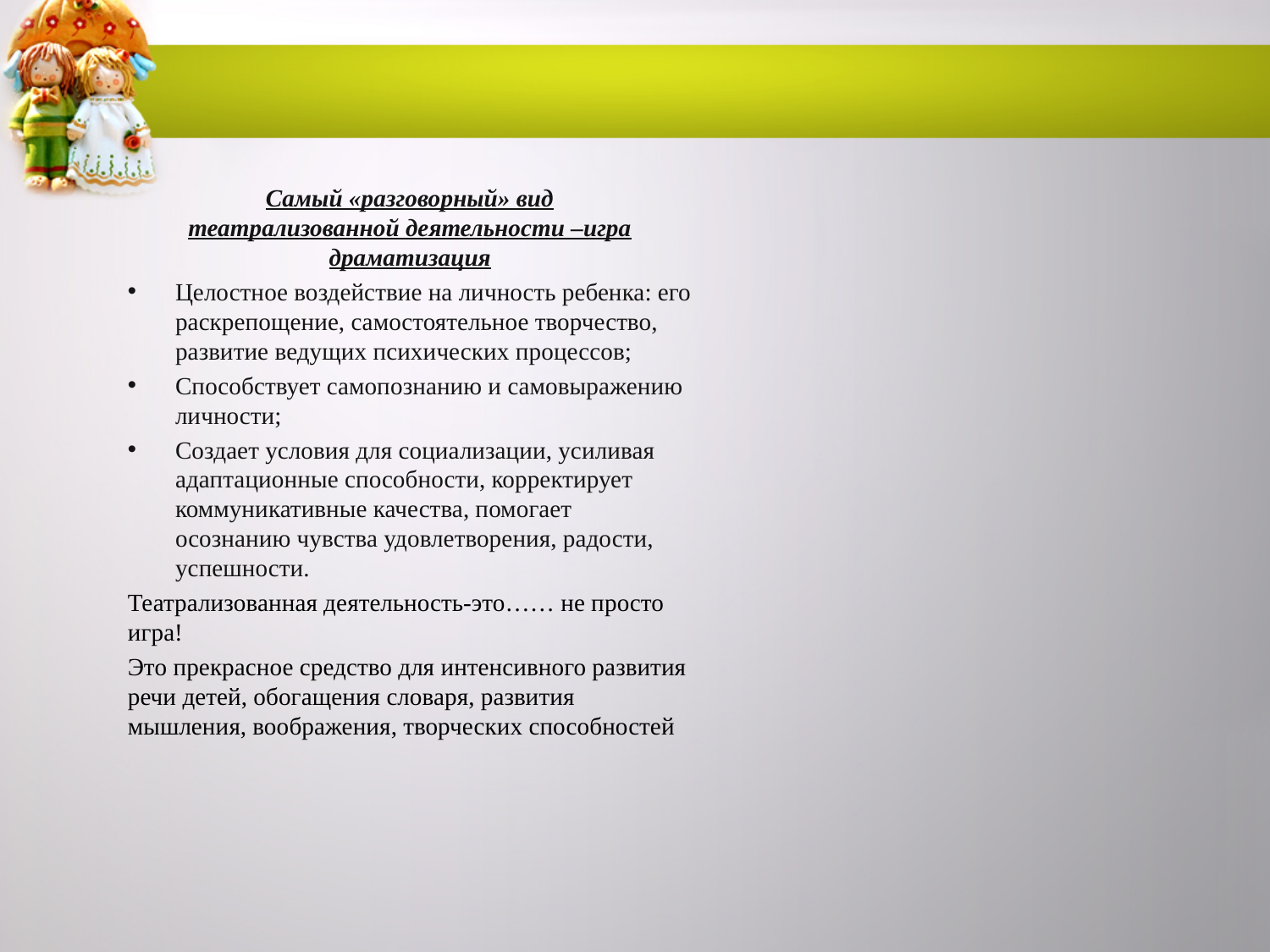

Самый «разговорный» вид театрализованной деятельности –игра драматизация
Целостное воздействие на личность ребенка: его раскрепощение, самостоятельное творчество, развитие ведущих психических процессов;
Способствует самопознанию и самовыражению личности;
Создает условия для социализации, усиливая адаптационные способности, корректирует коммуникативные качества, помогает осознанию чувства удовлетворения, радости, успешности.
Театрализованная деятельность-это…… не просто игра!
Это прекрасное средство для интенсивного развития речи детей, обогащения словаря, развития мышления, воображения, творческих способностей